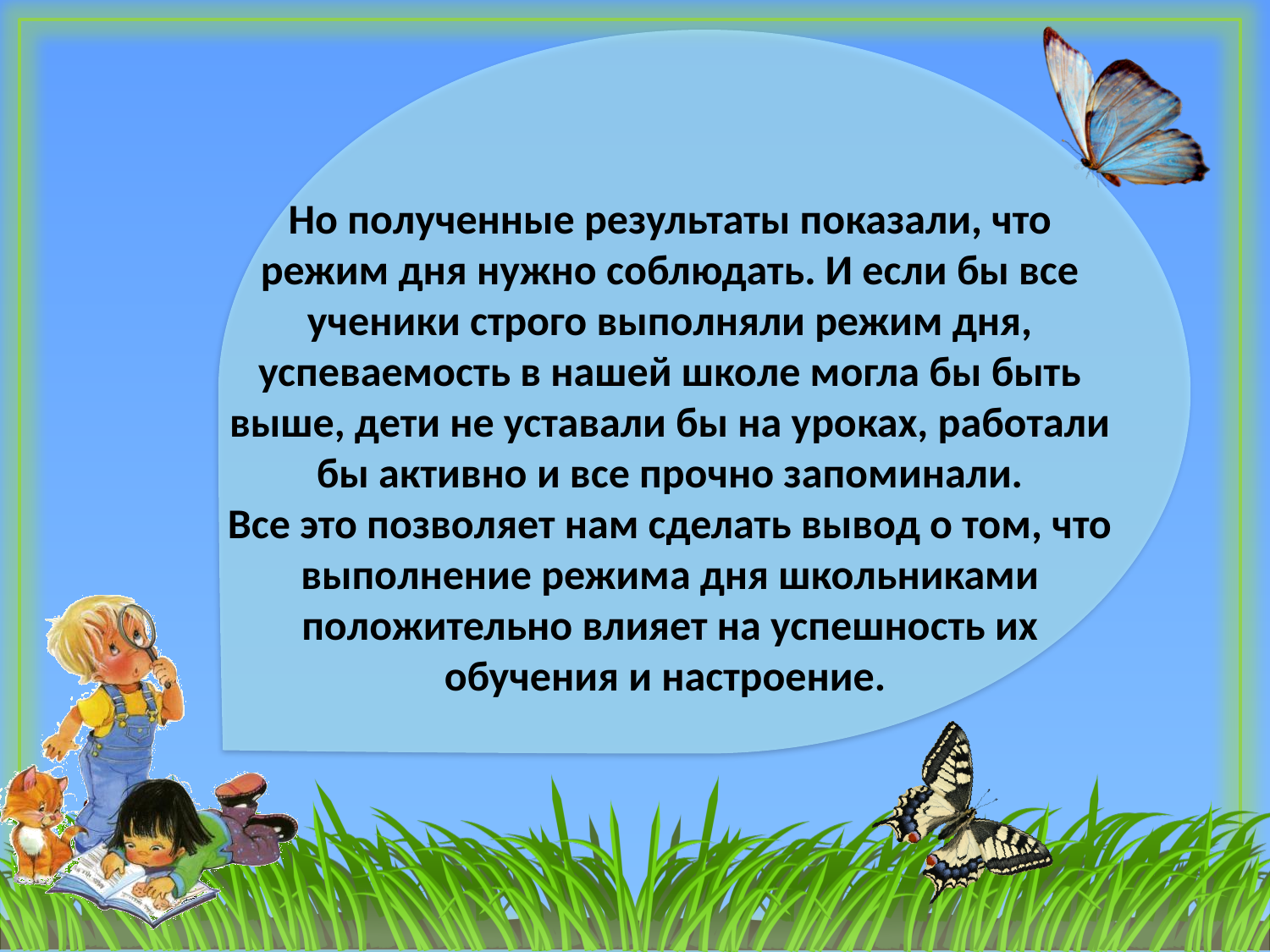

Но полученные результаты показали, что режим дня нужно соблюдать. И если бы все ученики строго выполняли режим дня, успеваемость в нашей школе могла бы быть выше, дети не уставали бы на уроках, работали бы активно и все прочно запоминали.
Все это позволяет нам сделать вывод о том, что выполнение режима дня школьниками положительно влияет на успешность их обучения и настроение.